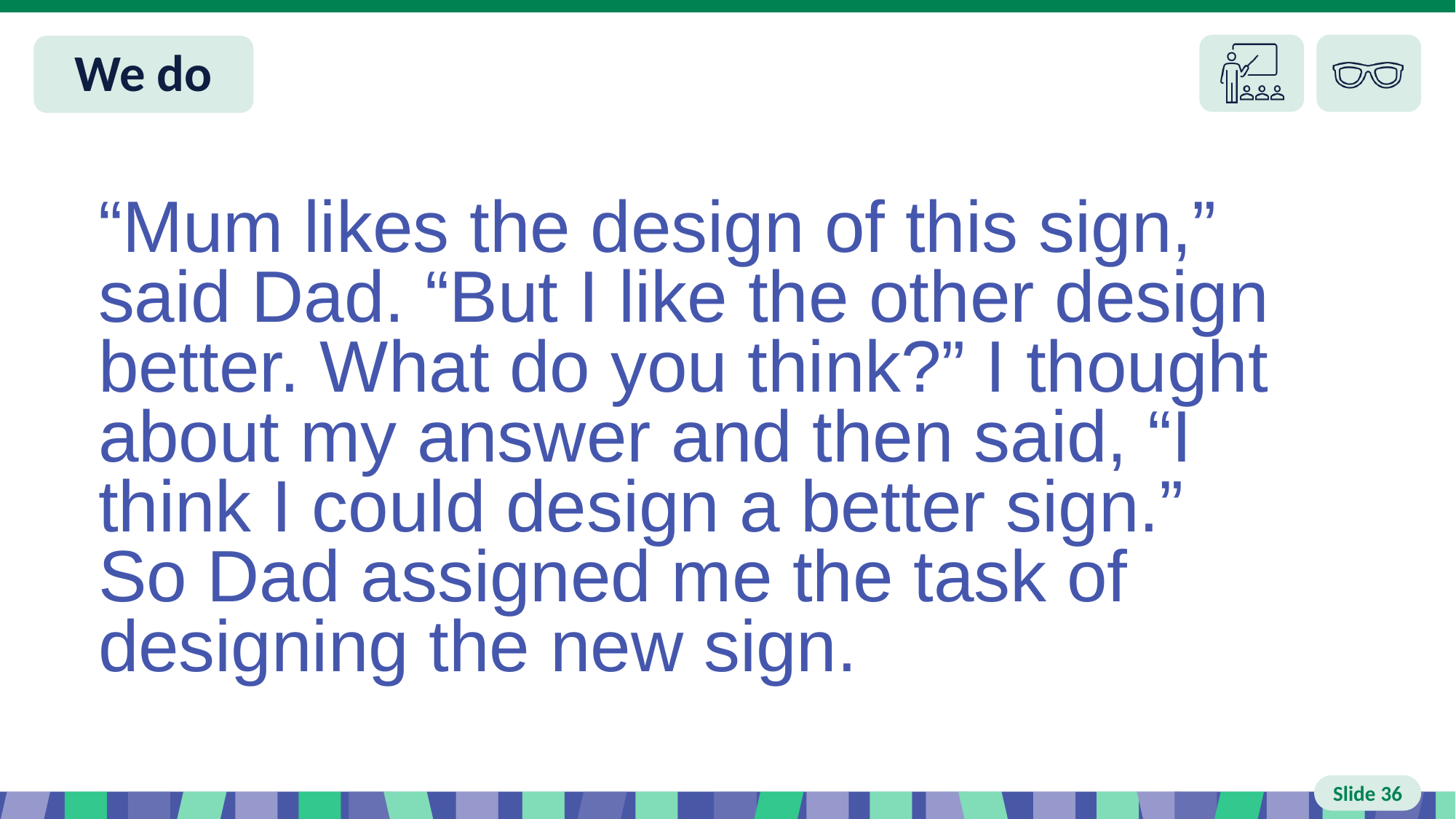

Slide 36 We do
“Mum likes the design of this sign,”
said Dad. “But I like the other design better. What do you think?” I thought about my answer and then said, “I think I could design a better sign.”
So Dad assigned me the task of designing the new sign.